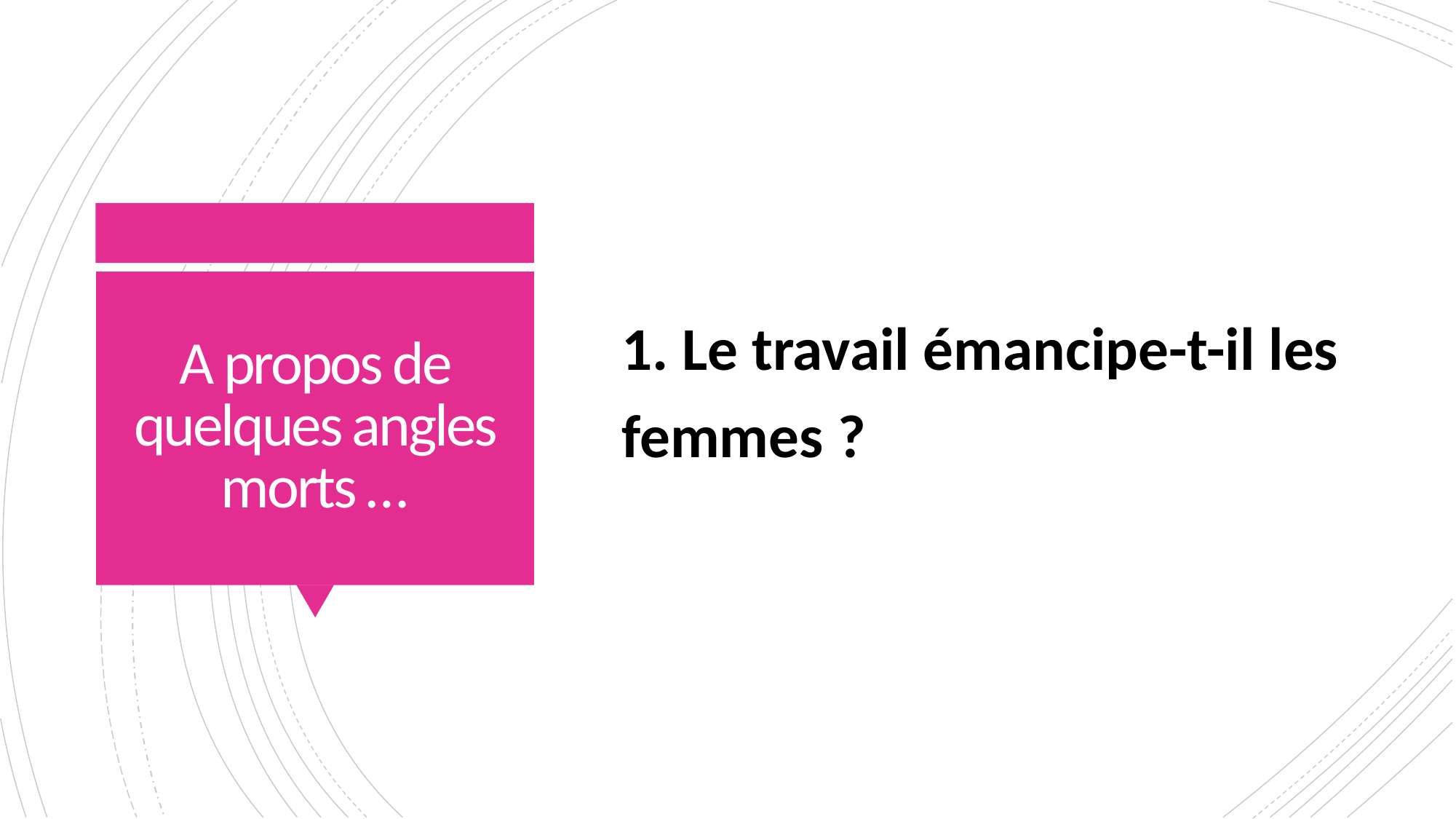

1. Le travail émancipe-t-il les femmes ?

# A propos de quelques angles morts …